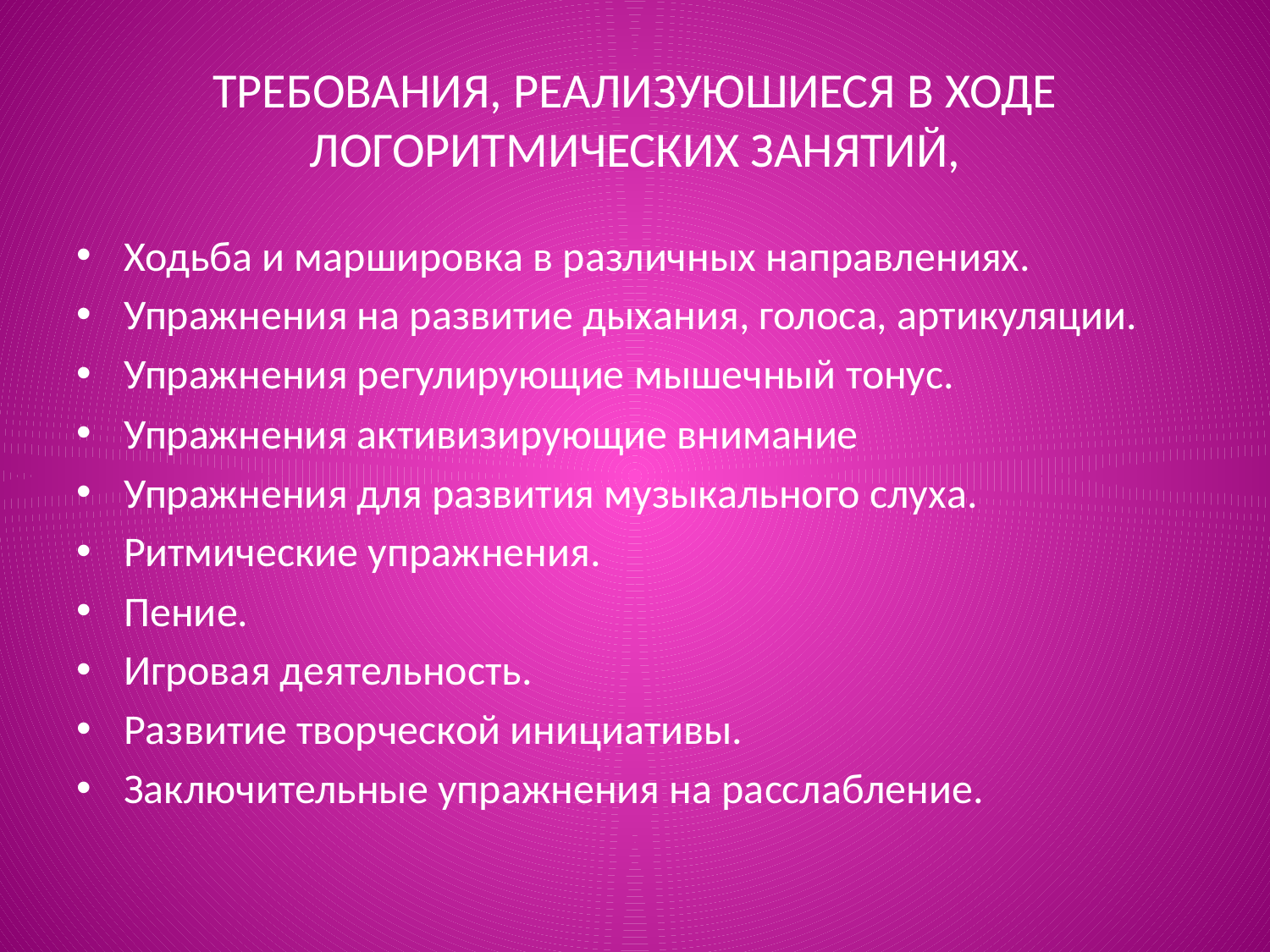

# ТРЕБОВАНИЯ, РЕАЛИЗУЮШИЕСЯ В ХОДЕ ЛОГОРИТМИЧЕСКИХ ЗАНЯТИЙ,
Ходьба и маршировка в различных направлениях.
Упражнения на развитие дыхания, голоса, артикуляции.
Упражнения регулирующие мышечный тонус.
Упражнения активизирующие внимание
Упражнения для развития музыкального слуха.
Ритмические упражнения.
Пение.
Игровая деятельность.
Развитие творческой инициативы.
Заключительные упражнения на расслабление.